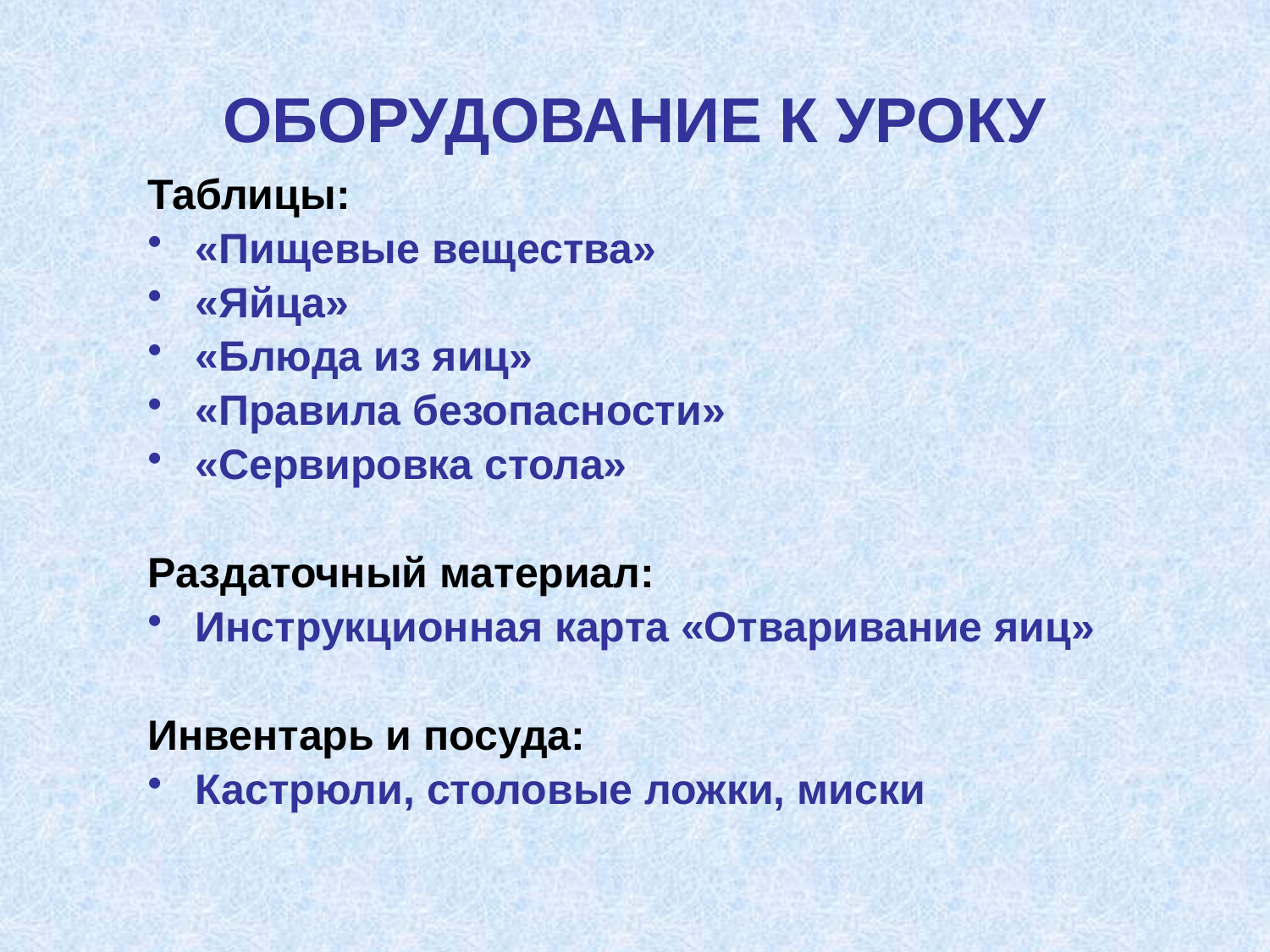

# ОБОРУДОВАНИЕ К УРОКУ
Таблицы:
«Пищевые вещества»
«Яйца»
«Блюда из яиц»
«Правила безопасности»
«Сервировка стола»

Раздаточный материал:
Инструкционная карта «Отваривание яиц»

Инвентарь и посуда:
Кастрюли, столовые ложки, миски